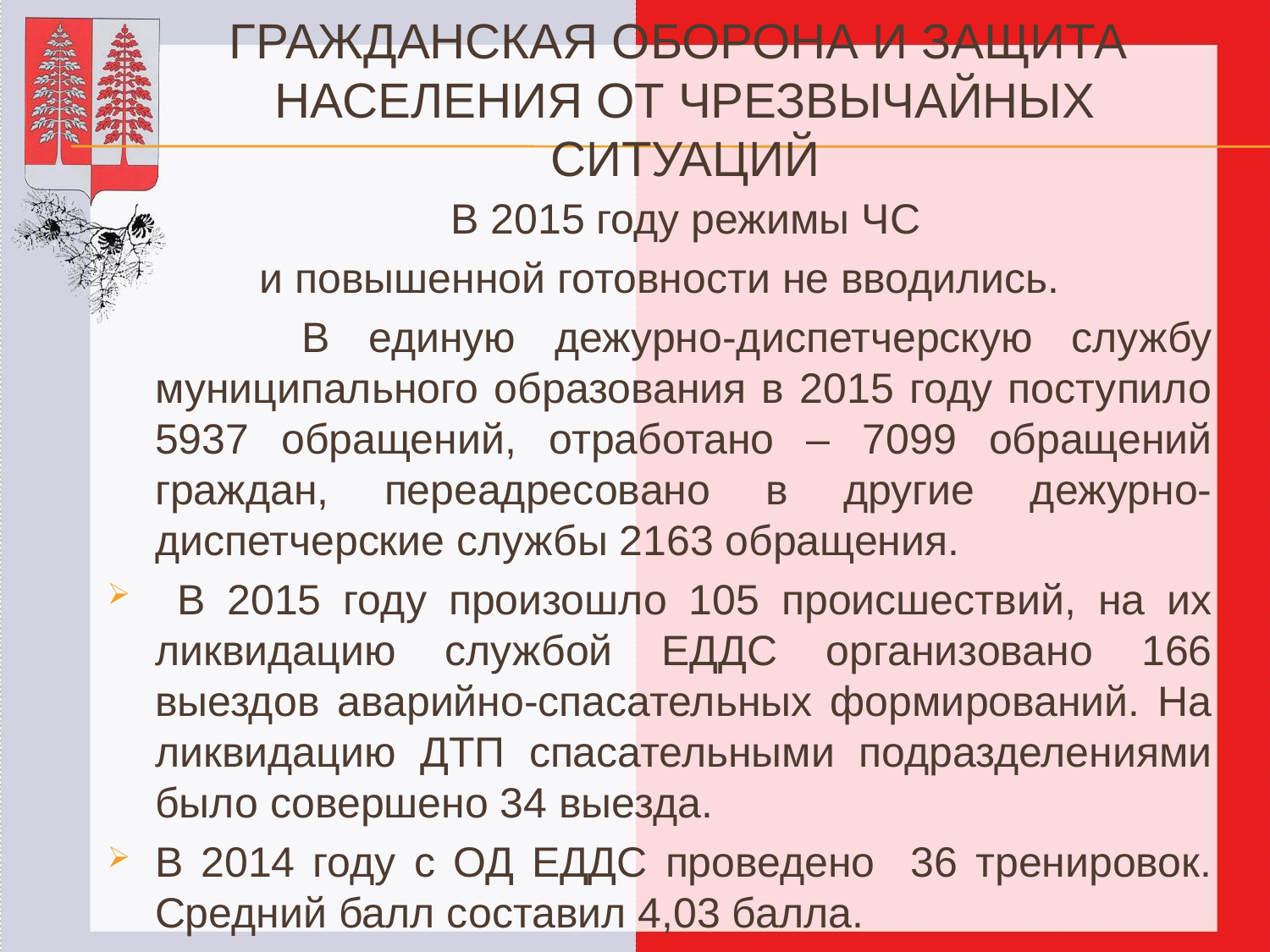

# Гражданская оборона и защита населения от чрезвычайных ситуаций
      В 2015 году режимы ЧС
и повышенной готовности не вводились.
     В единую дежурно-диспетчерскую службу муниципального образования в 2015 году поступило 5937 обращений, отработано – 7099 обращений граждан, переадресовано в другие дежурно-диспетчерские службы 2163 обращения.
 В 2015 году произошло 105 происшествий, на их ликвидацию службой ЕДДС организовано 166 выездов аварийно-спасательных формирований. На ликвидацию ДТП спасательными подразделениями было совершено 34 выезда.
В 2014 году с ОД ЕДДС проведено  36 тренировок. Средний балл составил 4,03 балла.